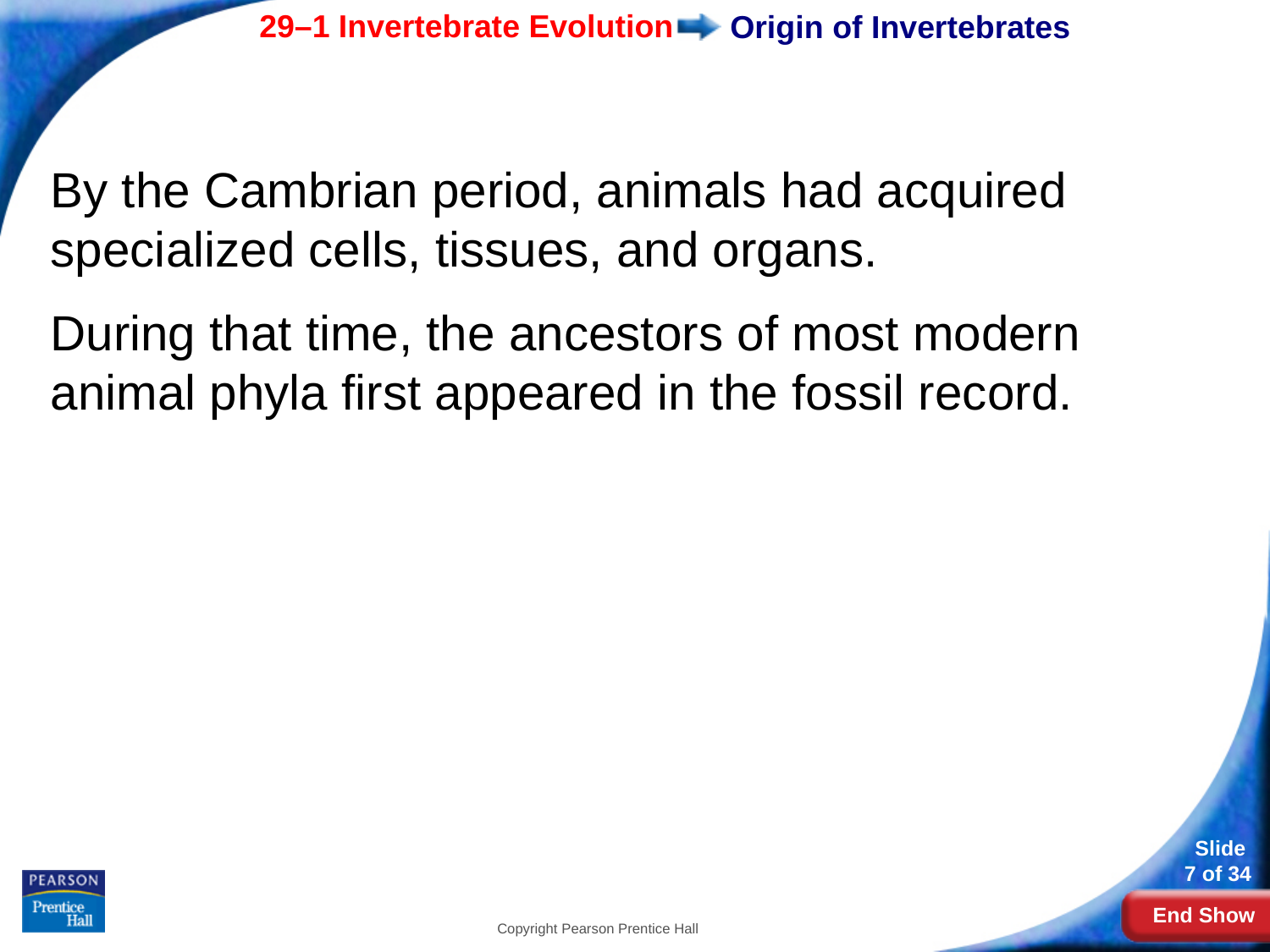

# Origin of Invertebrates
By the Cambrian period, animals had acquired specialized cells, tissues, and organs.
During that time, the ancestors of most modern animal phyla first appeared in the fossil record.
Copyright Pearson Prentice Hall